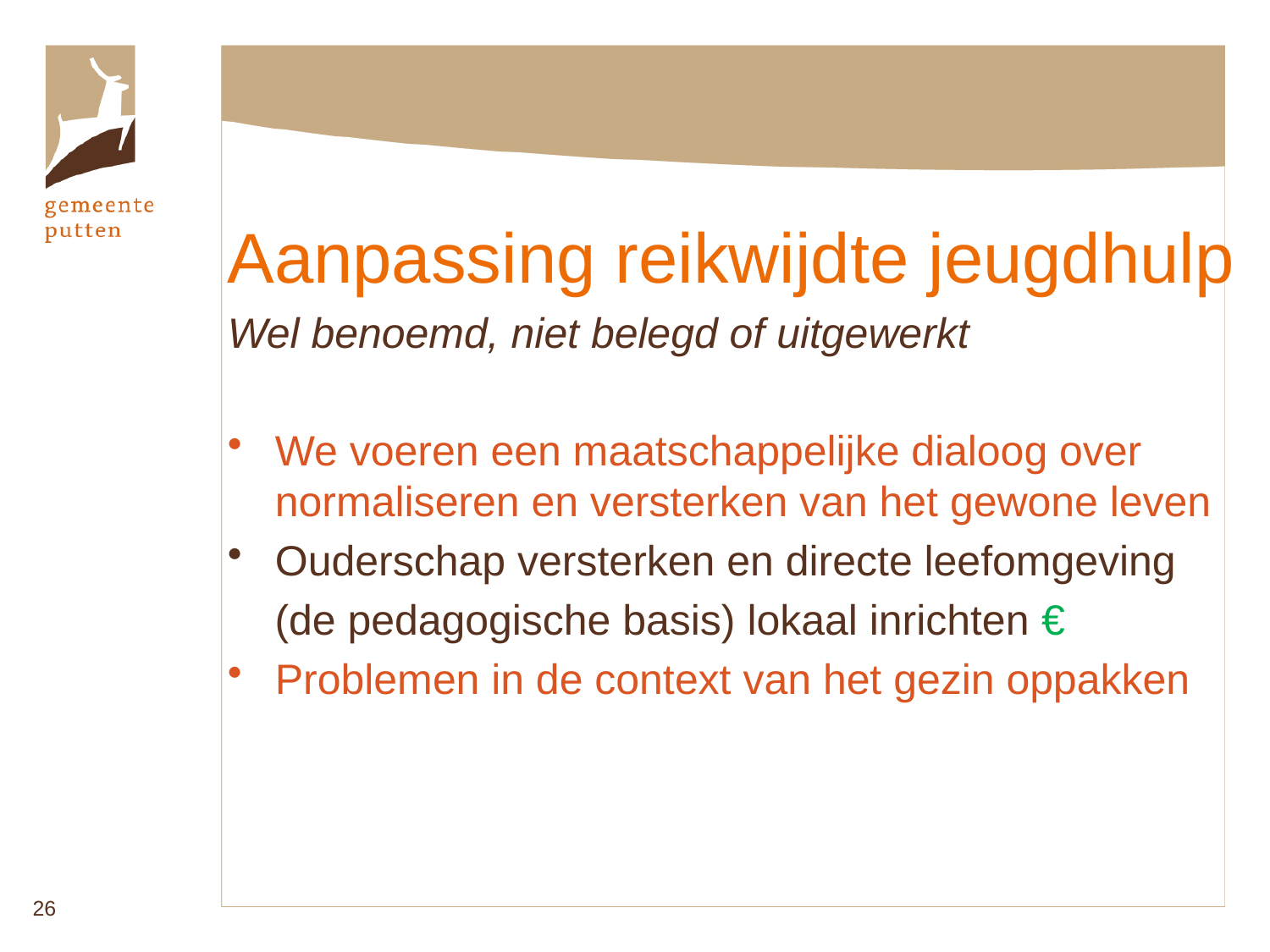

Aanpassing reikwijdte jeugdhulp
Wel benoemd, niet belegd of uitgewerkt

We voeren een maatschappelijke dialoog over normaliseren en versterken van het gewone leven
Ouderschap versterken en directe leefomgeving
    (de pedagogische basis) lokaal inrichten €
Problemen in de context van het gezin oppakken
26